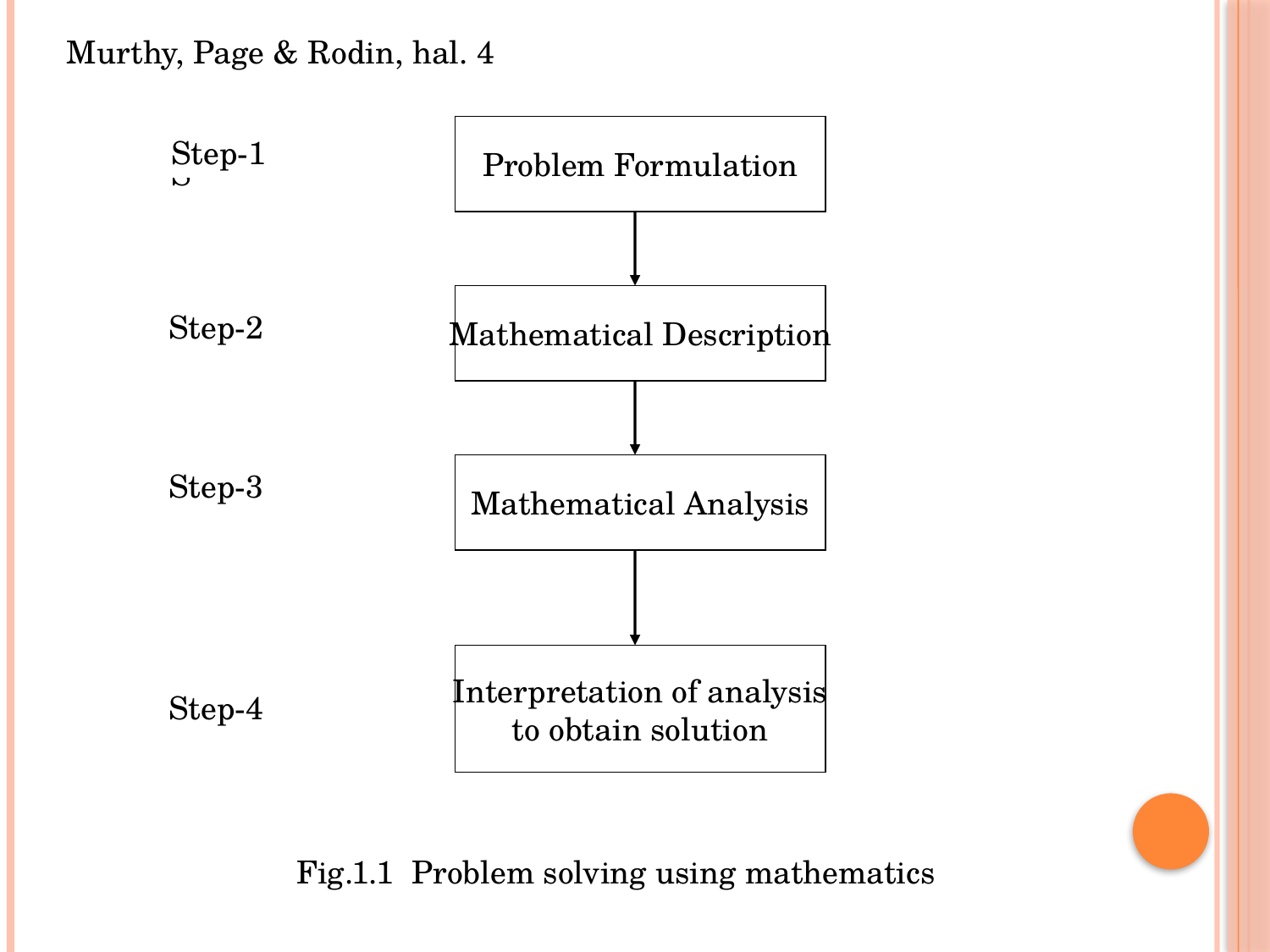

Murthy, Page & Rodin, hal. 4
Problem Formulation
Step-1
S

Mathematical Description
Step-2

Mathematical Analysis
Step-3

Interpretation of analysis
to obtain solution
Step-4
Fig.1.1  Problem solving using mathematics